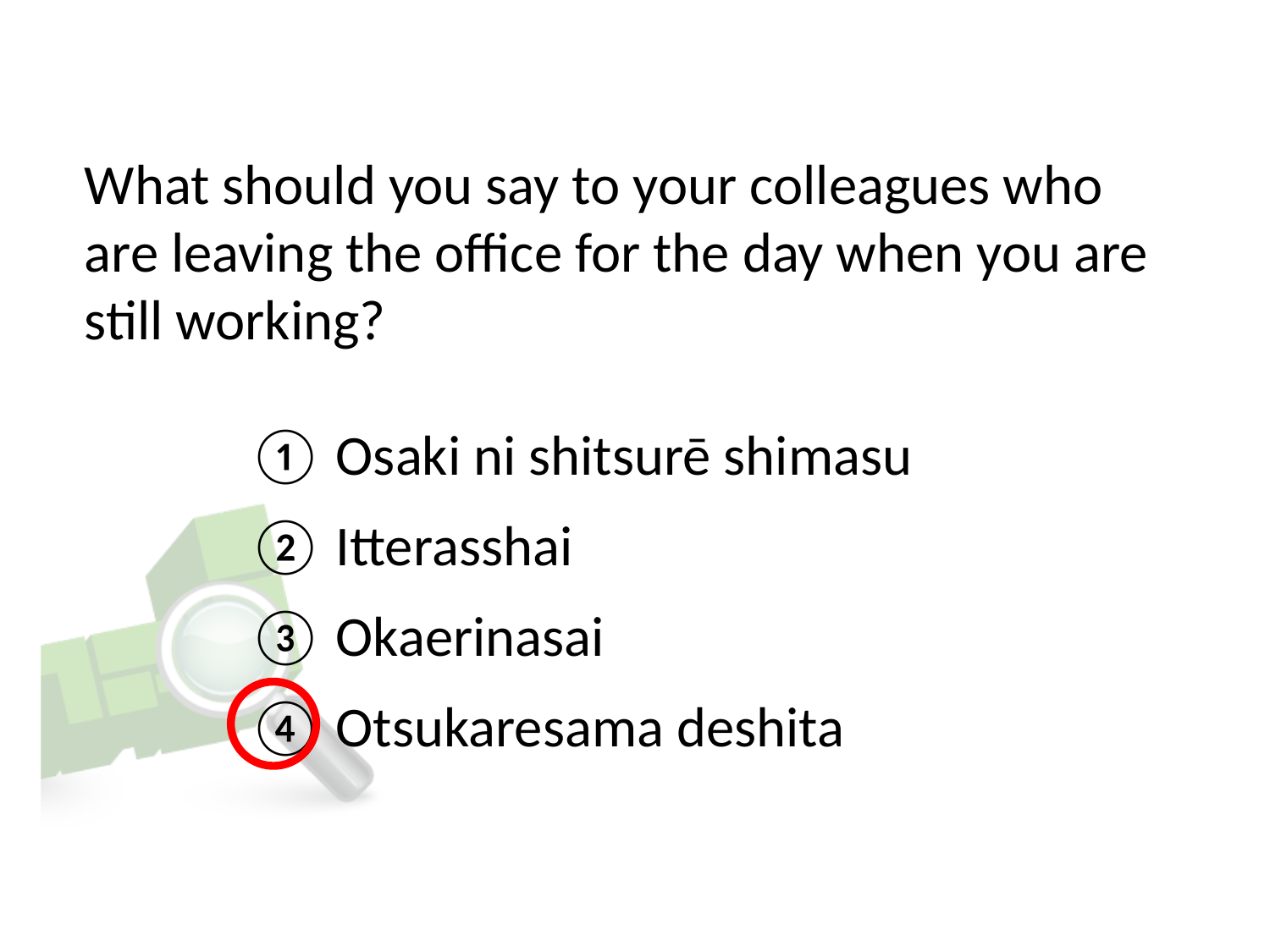

# What should you say to your colleagues who are leaving the office for the day when you are still working?
① Osaki ni shitsurē shimasu
② Itterasshai
③ Okaerinasai
④ Otsukaresama deshita